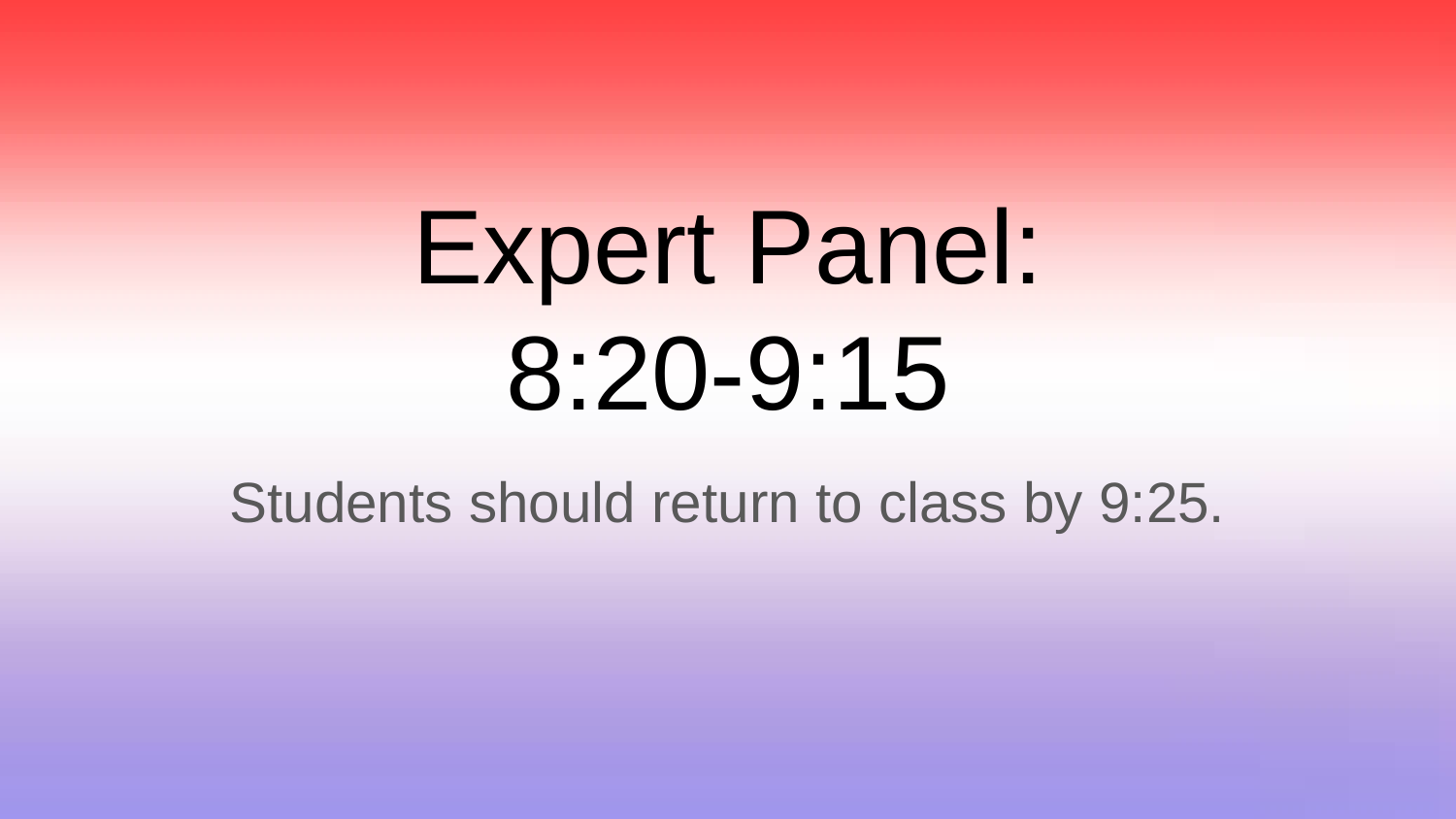

# Expert Panel:
8:20-9:15
Students should return to class by 9:25.